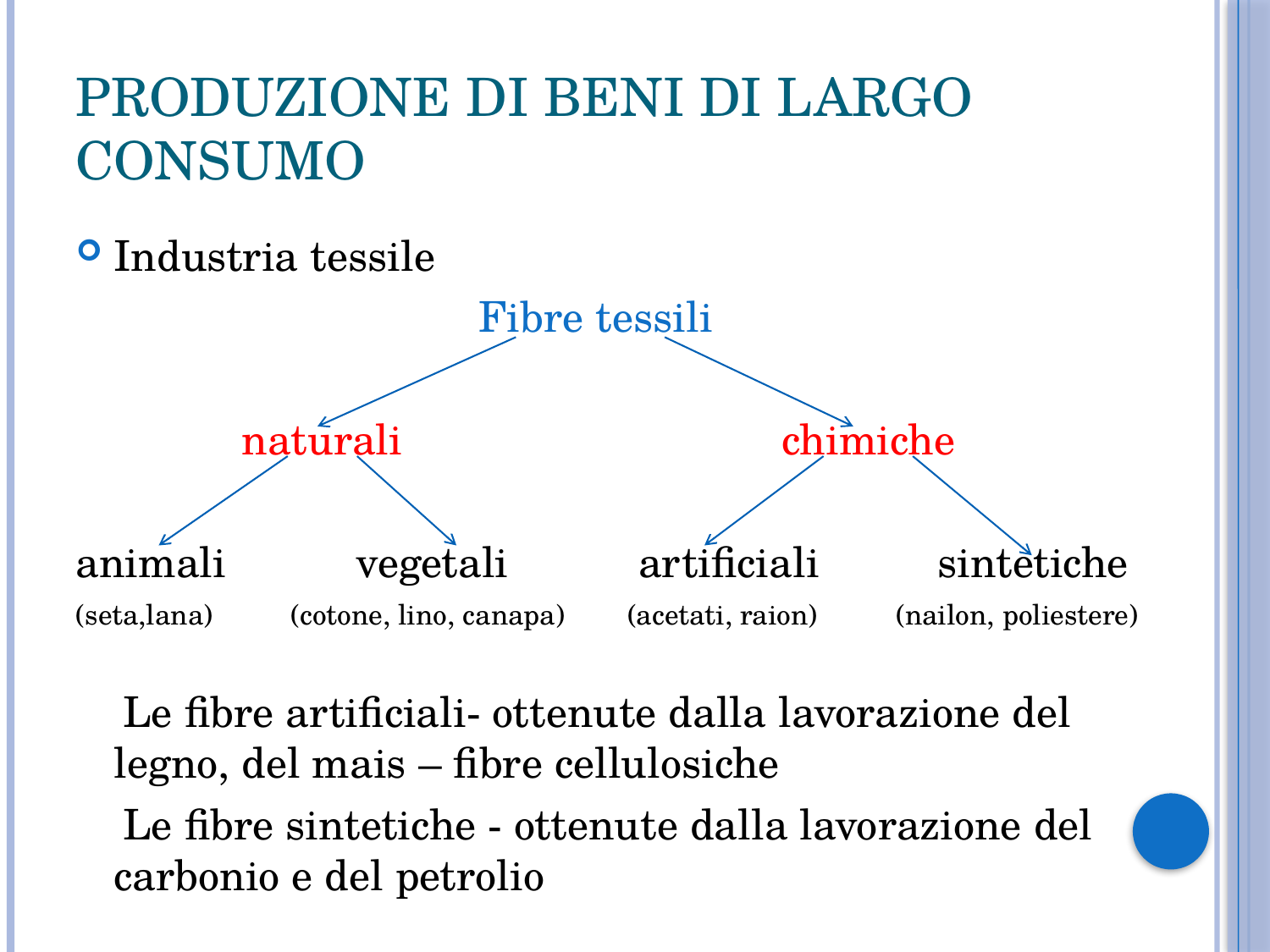

# Produzione di beni di largo consumo
Industria tessile
                                  Fibre tessili

              naturali                                chimiche

animali           vegetali           artificiali          sintetiche
(seta,lana)          (cotone, lino, canapa)        (acetati, raion)          (nailon, poliestere)

    Le fibre artificiali- ottenute dalla lavorazione del legno, del mais – fibre cellulosiche
    Le fibre sintetiche - ottenute dalla lavorazione del carbonio e del petrolio